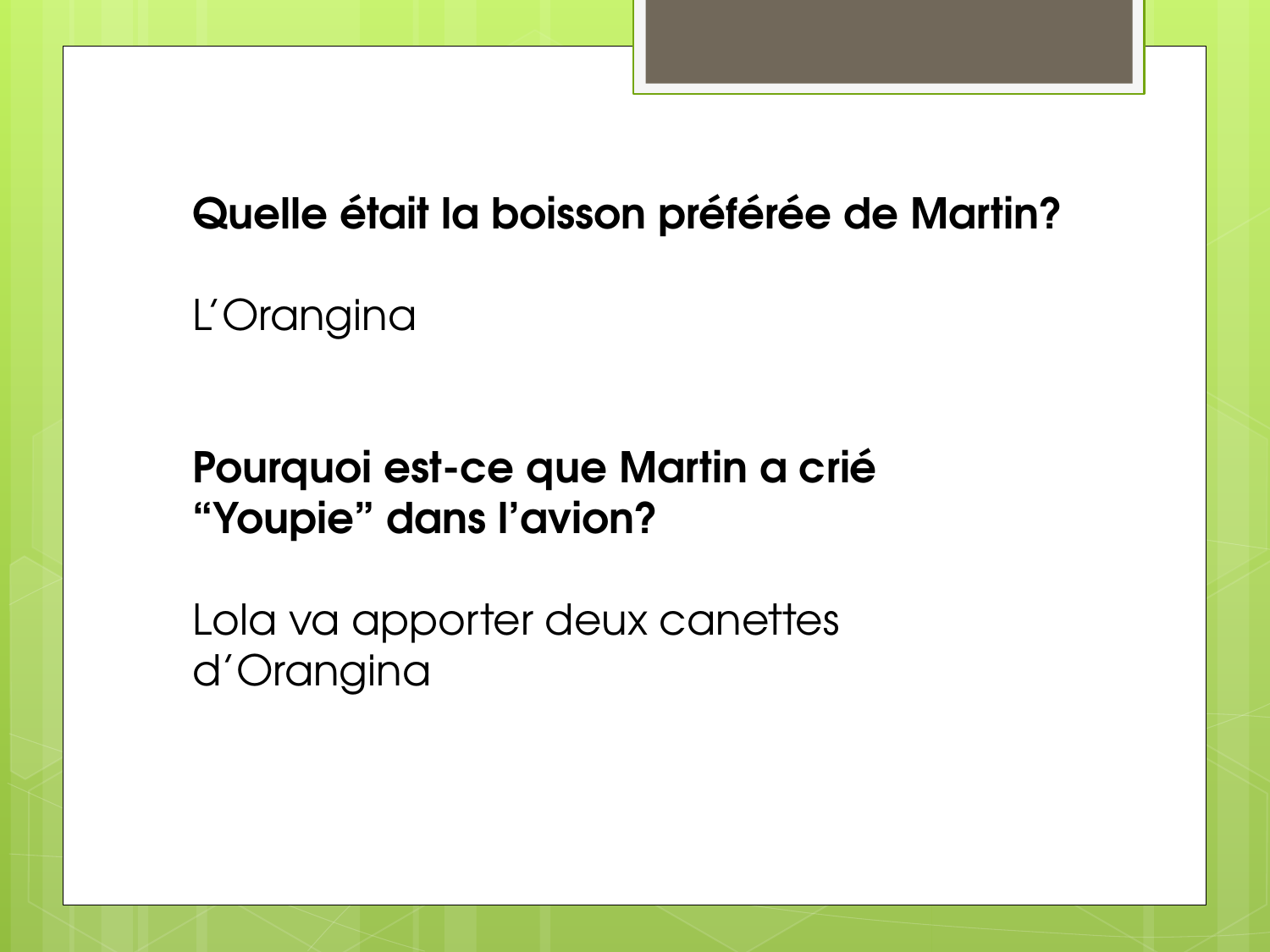

Quelle était la boisson préférée de Martin?

L’Orangina

Pourquoi est-ce que Martin a crié “Youpie” dans l’avion?

Lola va apporter deux canettes d’Orangina